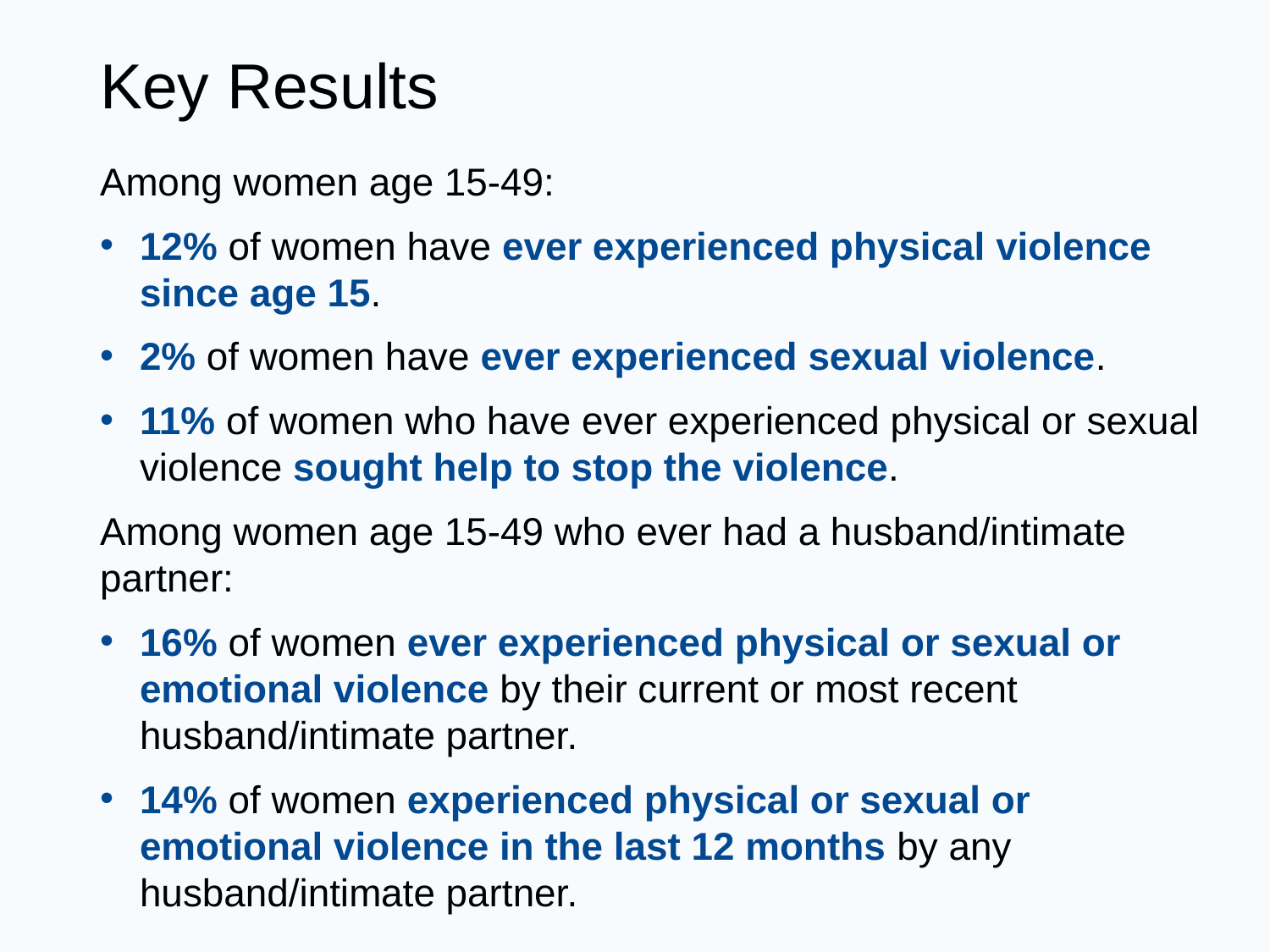

# Key Results
Among women age 15-49:
12% of women have ever experienced physical violence since age 15.
2% of women have ever experienced sexual violence.
11% of women who have ever experienced physical or sexual violence sought help to stop the violence.
Among women age 15-49 who ever had a husband/intimate partner:
16% of women ever experienced physical or sexual or emotional violence by their current or most recent husband/intimate partner.
14% of women experienced physical or sexual or emotional violence in the last 12 months by any husband/intimate partner.